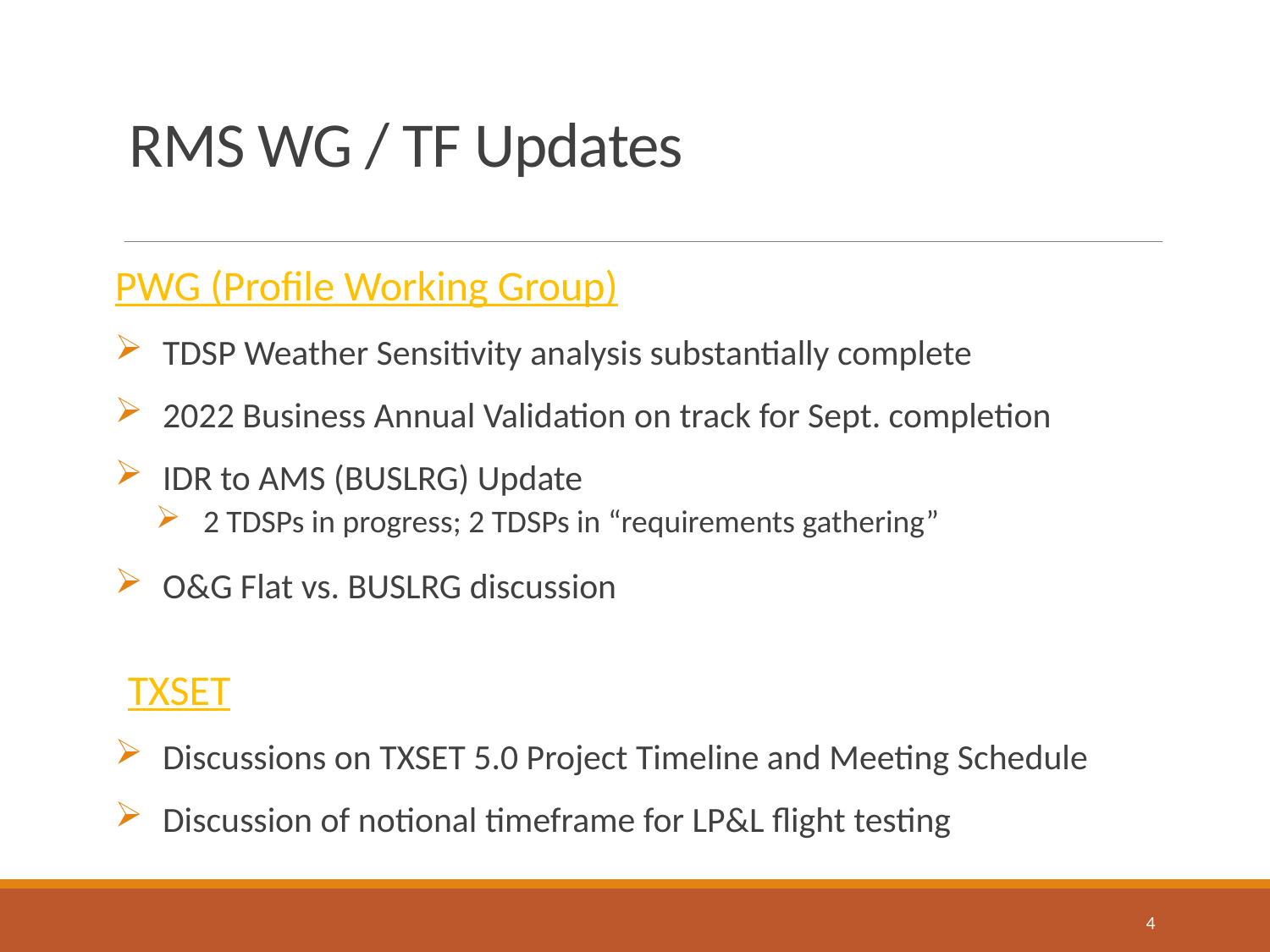

# RMS WG / TF Updates
PWG (Profile Working Group)
TDSP Weather Sensitivity analysis substantially complete
2022 Business Annual Validation on track for Sept. completion
IDR to AMS (BUSLRG) Update
2 TDSPs in progress; 2 TDSPs in “requirements gathering”
O&G Flat vs. BUSLRG discussion
TXSET
Discussions on TXSET 5.0 Project Timeline and Meeting Schedule
Discussion of notional timeframe for LP&L flight testing

4